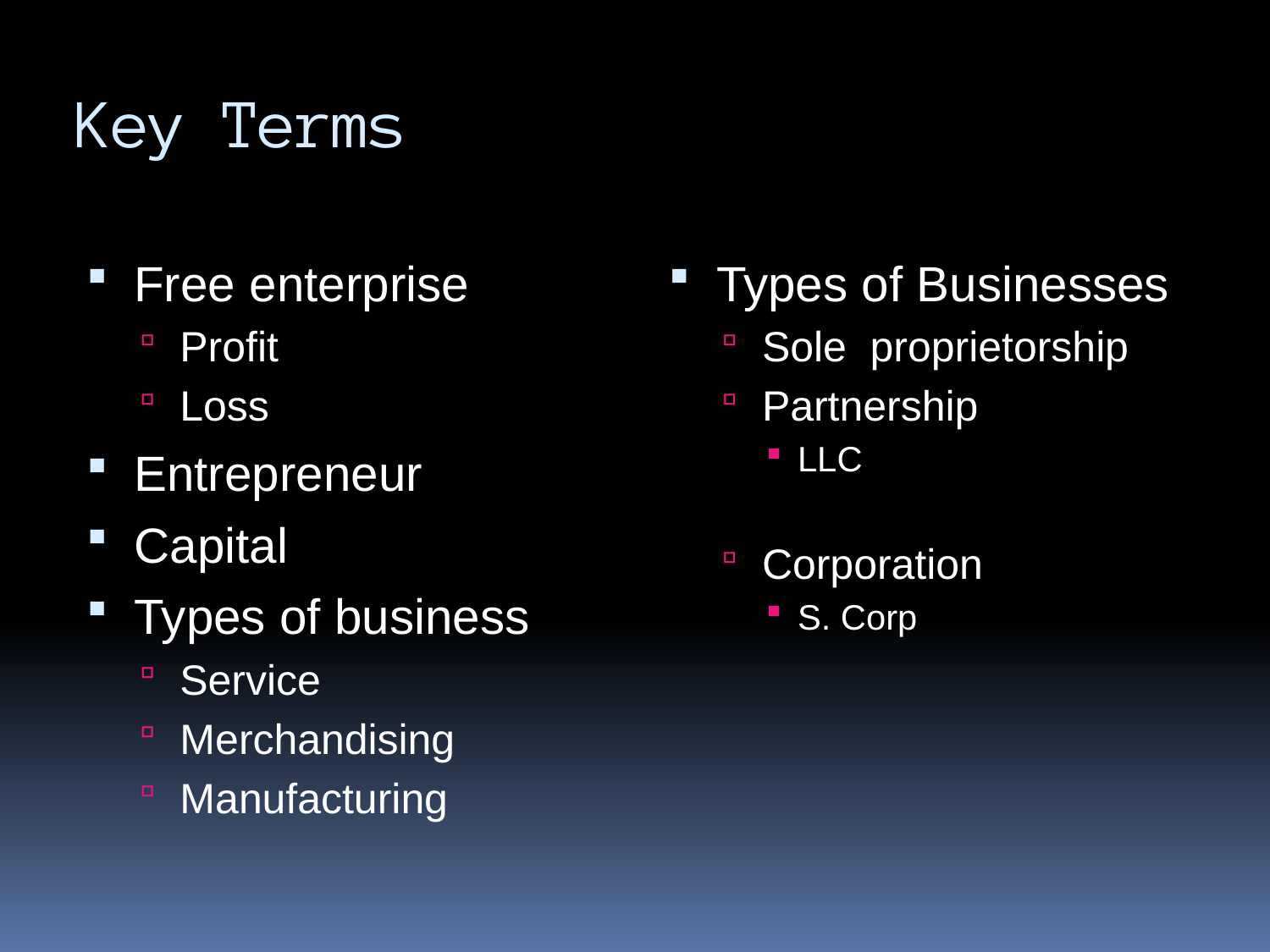

# Key Terms
Free enterprise
Profit
Loss
Entrepreneur
Capital
Types of business
Service
Merchandising
Manufacturing

Types of Businesses
Sole  proprietorship
Partnership
LLC

Corporation
S. Corp